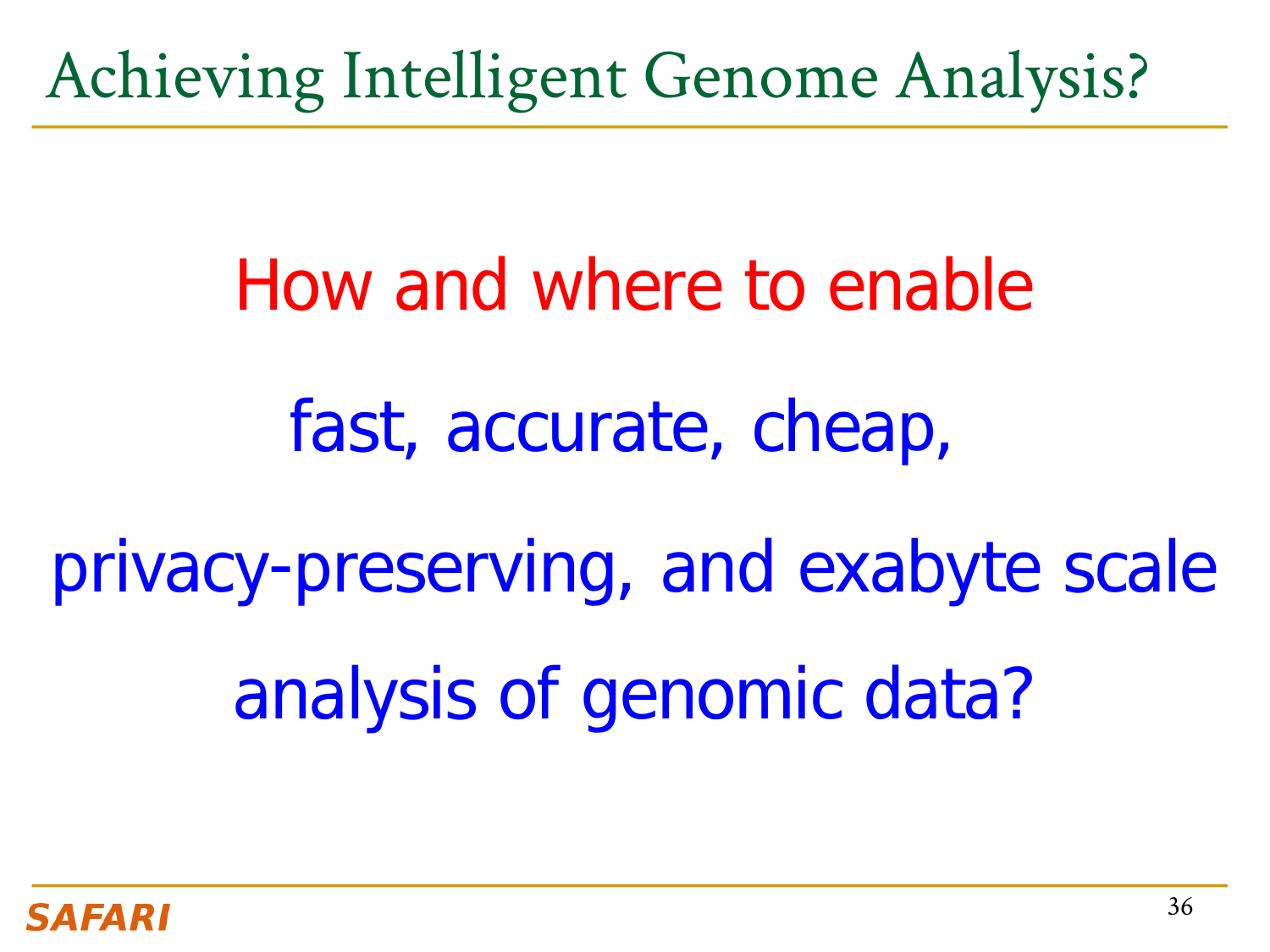

# Achieving Intelligent Genome Analysis?

How and where to enable
fast, accurate, cheap,
privacy-preserving, and exabyte scale analysis of genomic data?

36